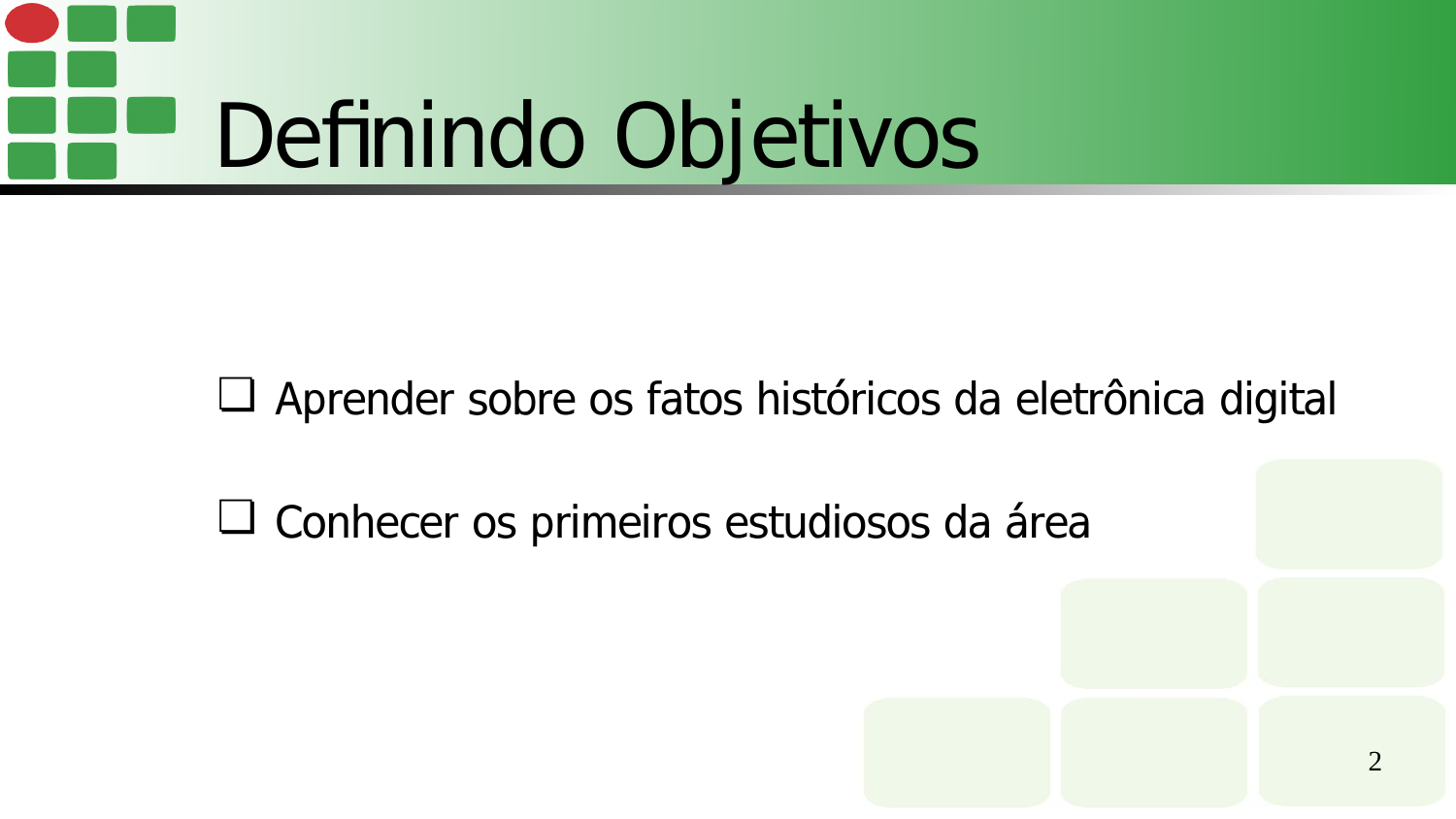

Definindo Objetivos

Aprender sobre os fatos históricos da eletrônica digital

Conhecer os primeiros estudiosos da área
2